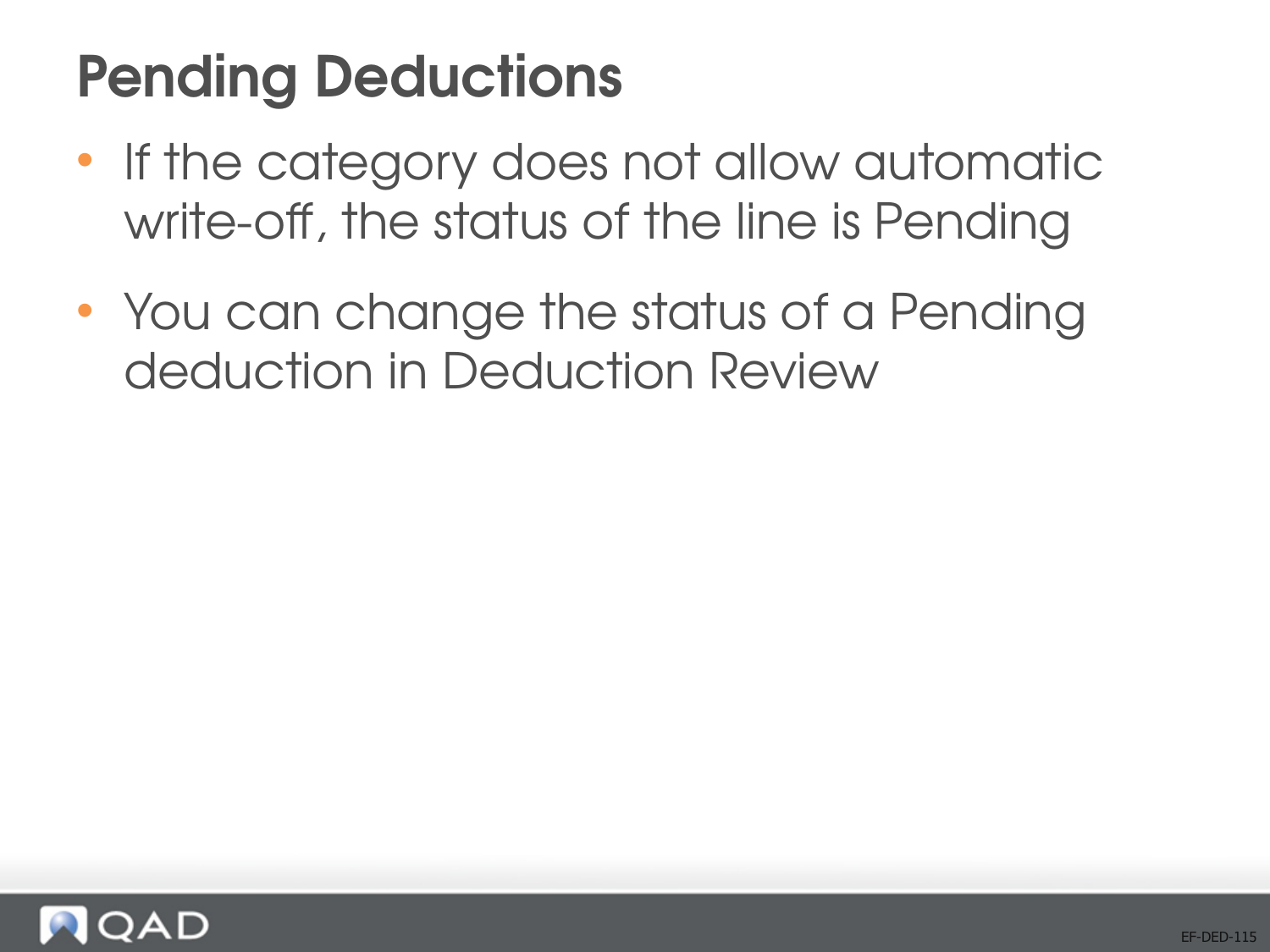

# Pending Deductions
If the category does not allow automatic write-off, the status of the line is Pending
You can change the status of a Pending deduction in Deduction Review

EF-DED-115